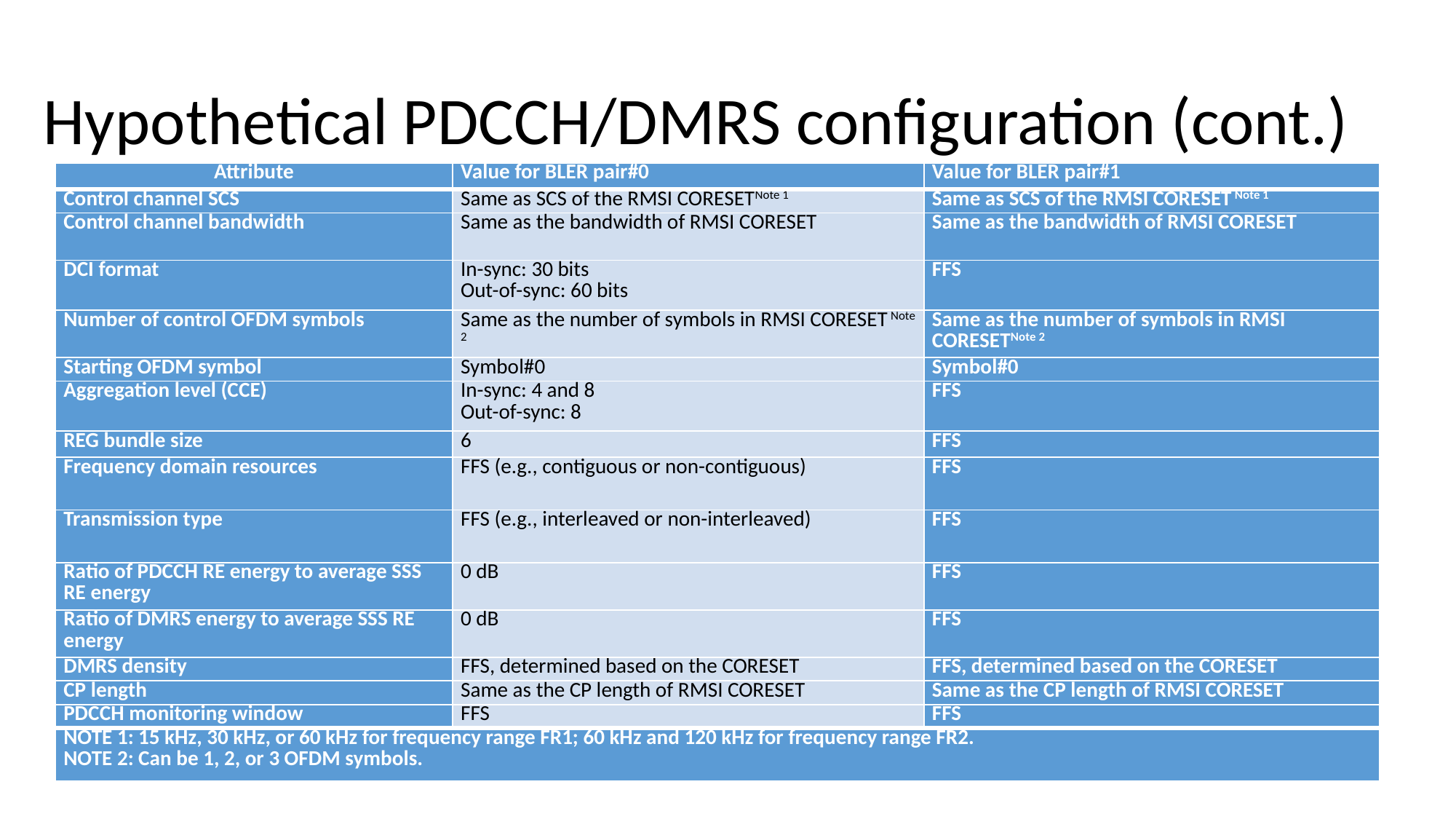

# Hypothetical PDCCH/DMRS configuration (cont.)
| Attribute | Value for BLER pair#0 | Value for BLER pair#1 |
| --- | --- | --- |
| Control channel SCS | Same as SCS of the RMSI CORESETNote 1 | Same as SCS of the RMSI CORESET Note 1 |
| Control channel bandwidth | Same as the bandwidth of RMSI CORESET | Same as the bandwidth of RMSI CORESET |
| DCI format | In-sync: 30 bits Out-of-sync: 60 bits | FFS |
| Number of control OFDM symbols | Same as the number of symbols in RMSI CORESET Note 2 | Same as the number of symbols in RMSI CORESETNote 2 |
| Starting OFDM symbol | Symbol#0 | Symbol#0 |
| Aggregation level (CCE) | In-sync: 4 and 8 Out-of-sync: 8 | FFS |
| REG bundle size | 6 | FFS |
| Frequency domain resources | FFS (e.g., contiguous or non-contiguous) | FFS |
| Transmission type | FFS (e.g., interleaved or non-interleaved) | FFS |
| Ratio of PDCCH RE energy to average SSS RE energy | 0 dB | FFS |
| Ratio of DMRS energy to average SSS RE energy | 0 dB | FFS |
| DMRS density | FFS, determined based on the CORESET | FFS, determined based on the CORESET |
| CP length | Same as the CP length of RMSI CORESET | Same as the CP length of RMSI CORESET |
| PDCCH monitoring window | FFS | FFS |
| NOTE 1: 15 kHz, 30 kHz, or 60 kHz for frequency range FR1; 60 kHz and 120 kHz for frequency range FR2. NOTE 2: Can be 1, 2, or 3 OFDM symbols. |  |  |